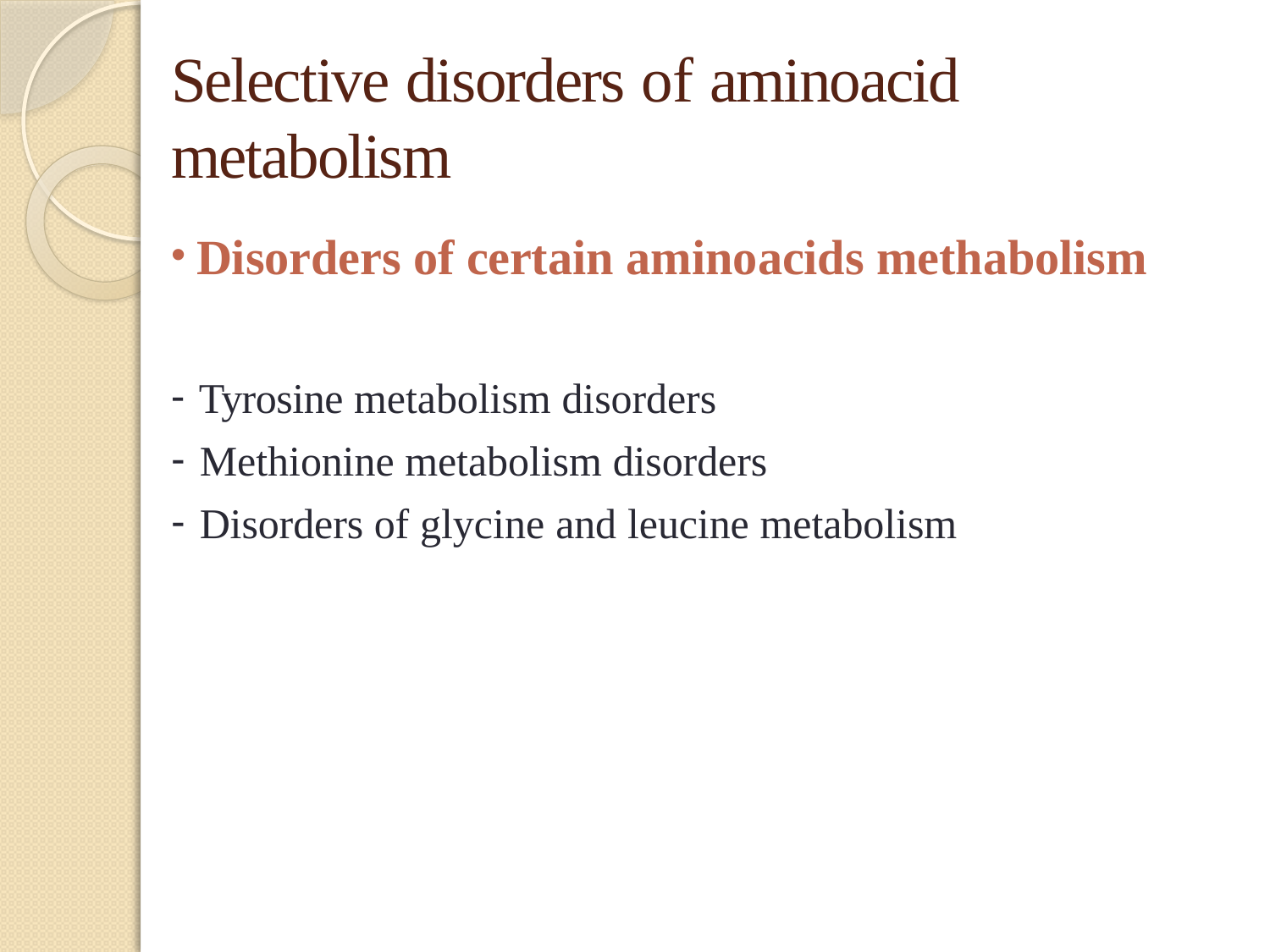

# Selective disorders of aminoacid metabolism
Disorders of certain aminoacids methabolism

Tyrosine metabolism disorders
Methionine metabolism disorders
Disorders of glycine and leucine metabolism